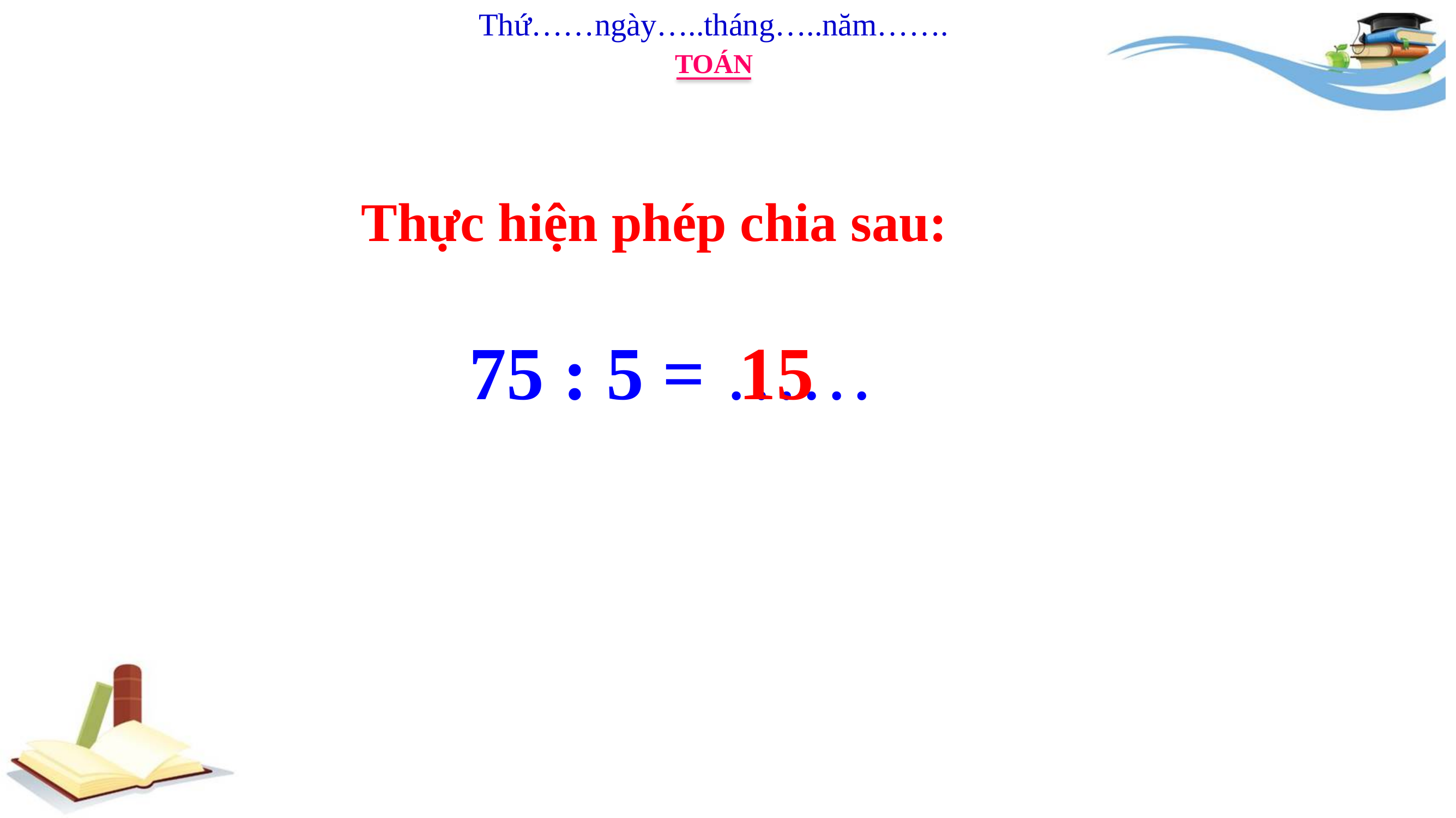

Thứ……ngày…..tháng…..năm…….
TOÁN
Thực hiện phép chia sau:
75 : 5 = ……
15